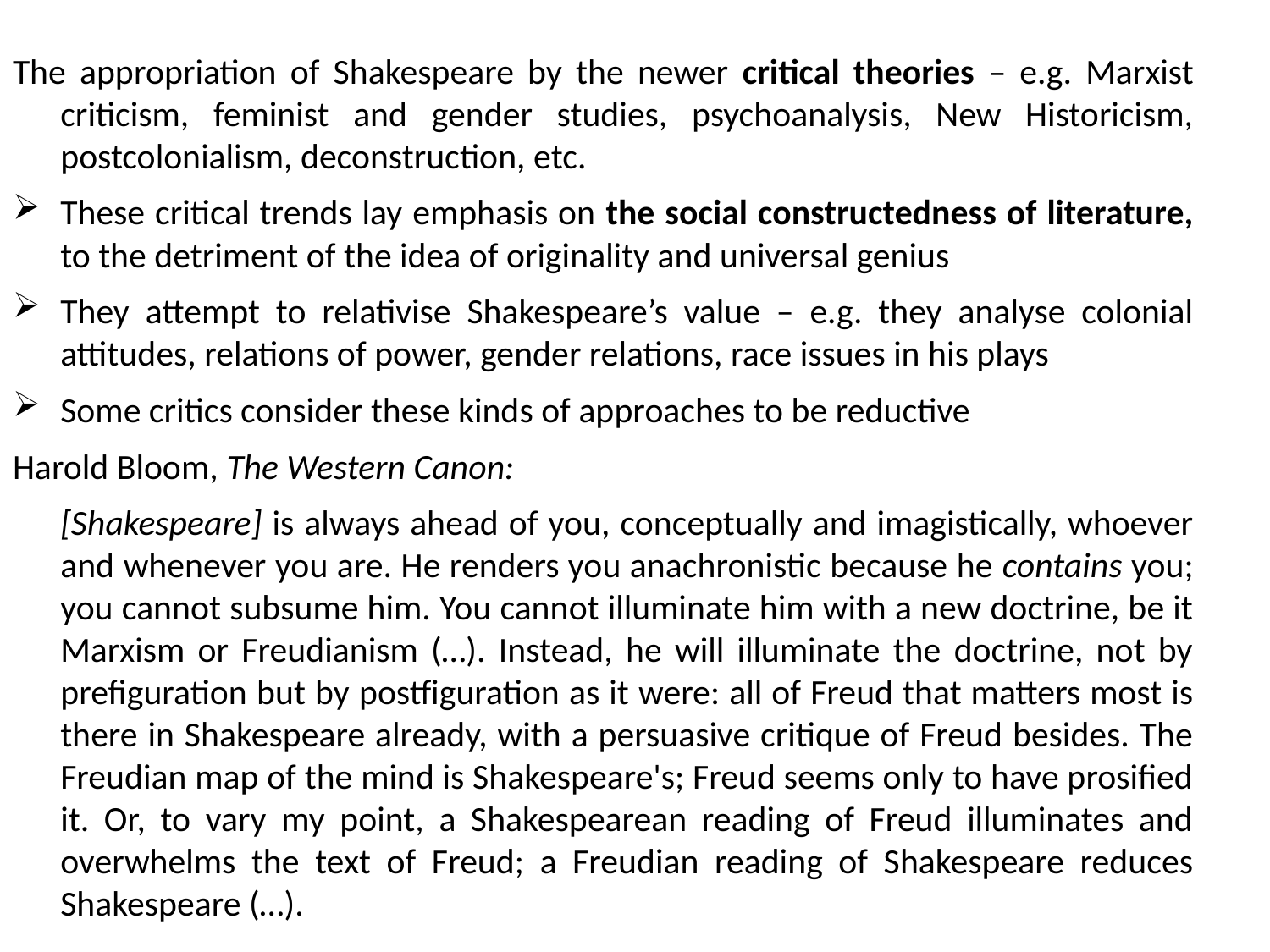

The appropriation of Shakespeare by the newer critical theories – e.g. Marxist criticism, feminist and gender studies, psychoanalysis, New Historicism, postcolonialism, deconstruction, etc.
These critical trends lay emphasis on the social constructedness of literature, to the detriment of the idea of originality and universal genius
They attempt to relativise Shakespeare’s value – e.g. they analyse colonial attitudes, relations of power, gender relations, race issues in his plays
Some critics consider these kinds of approaches to be reductive
Harold Bloom, The Western Canon:
	[Shakespeare] is always ahead of you, conceptually and imagistically, whoever and whenever you are. He renders you anachronistic because he contains you; you cannot subsume him. You cannot illuminate him with a new doctrine, be it Marxism or Freudianism (…). Instead, he will illuminate the doctrine, not by prefiguration but by postfiguration as it were: all of Freud that matters most is there in Shakespeare already, with a persuasive critique of Freud besides. The Freudian map of the mind is Shakespeare's; Freud seems only to have prosified it. Or, to vary my point, a Shakespearean reading of Freud illuminates and overwhelms the text of Freud; a Freudian reading of Shakespeare reduces Shakespeare (…).